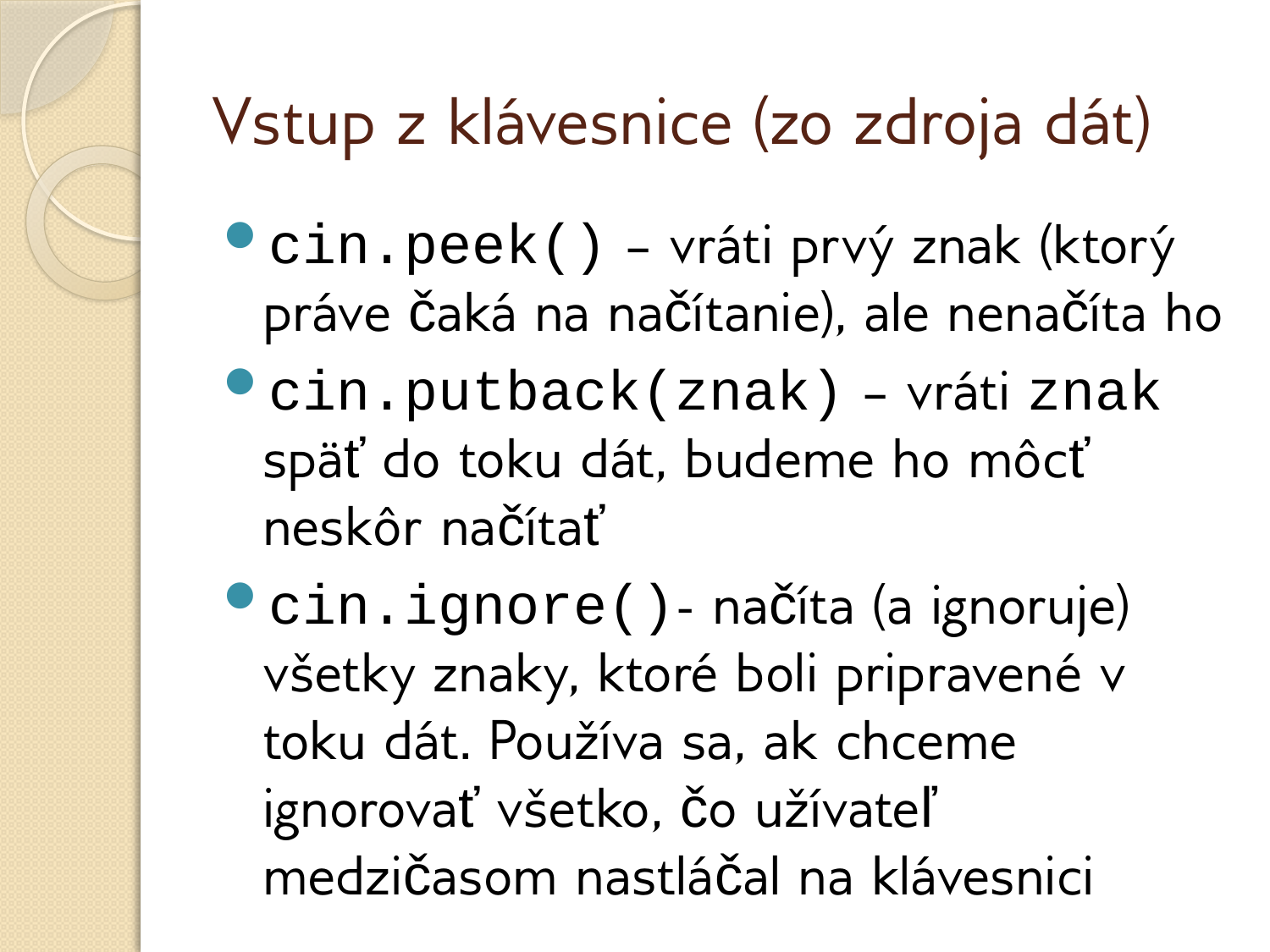

# Vstup z klávesnice (zo zdroja dát)
cin.peek() – vráti prvý znak (ktorý práve čaká na načítanie), ale nenačíta ho
cin.putback(znak) – vráti znak späť do toku dát, budeme ho môcť neskôr načítať
cin.ignore()- načíta (a ignoruje) všetky znaky, ktoré boli pripravené v toku dát. Používa sa, ak chceme ignorovať všetko, čo užívateľ medzičasom nastláčal na klávesnici